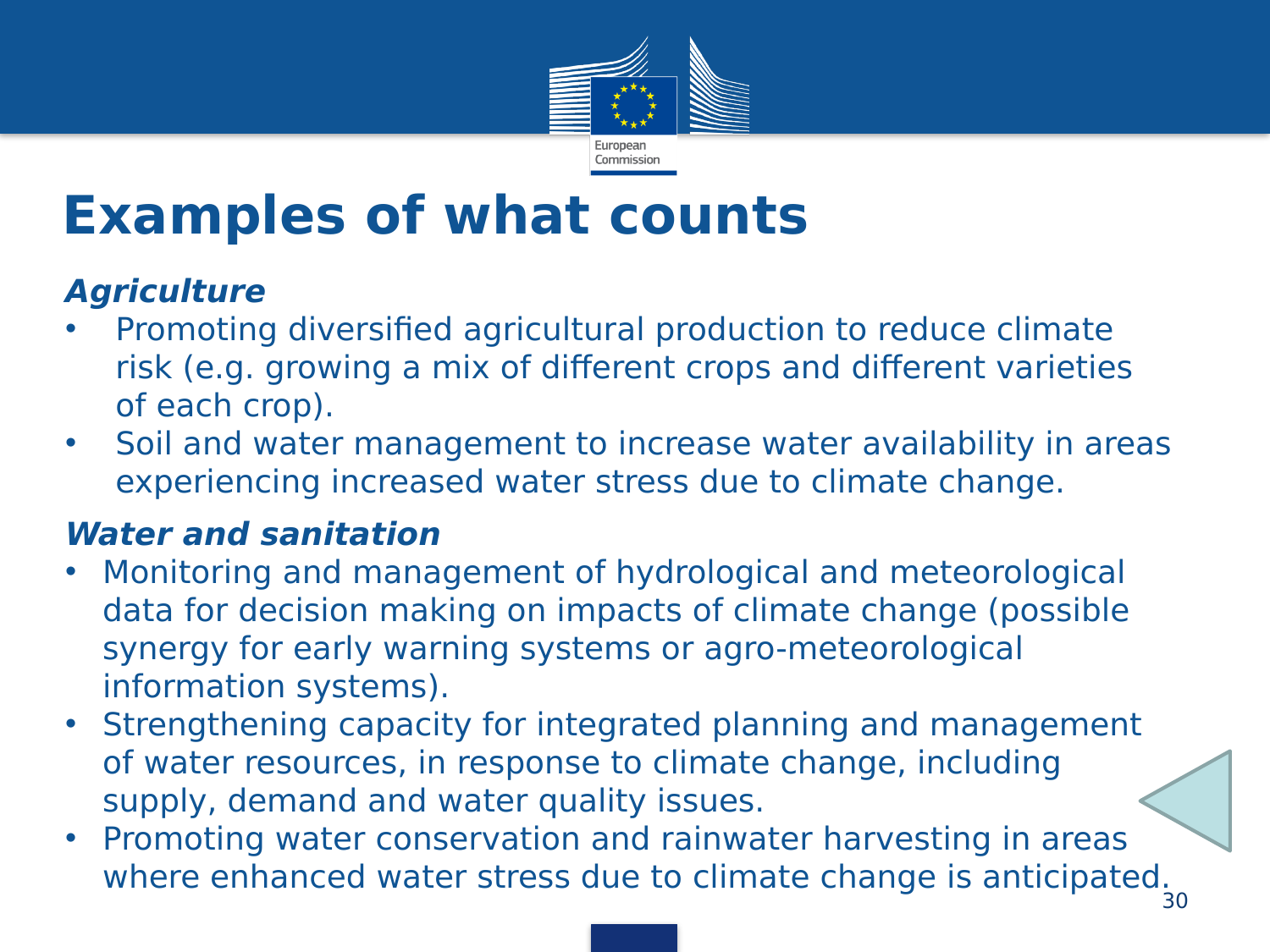

# Examples of what counts
Agriculture
Promoting diversified agricultural production to reduce climate risk (e.g. growing a mix of different crops and different varieties of each crop).
Soil and water management to increase water availability in areas experiencing increased water stress due to climate change.
Water and sanitation
Monitoring and management of hydrological and meteorological data for decision making on impacts of climate change (possible synergy for early warning systems or agro-meteorological information systems).
Strengthening capacity for integrated planning and management of water resources, in response to climate change, including supply, demand and water quality issues.
Promoting water conservation and rainwater harvesting in areas where enhanced water stress due to climate change is anticipated.